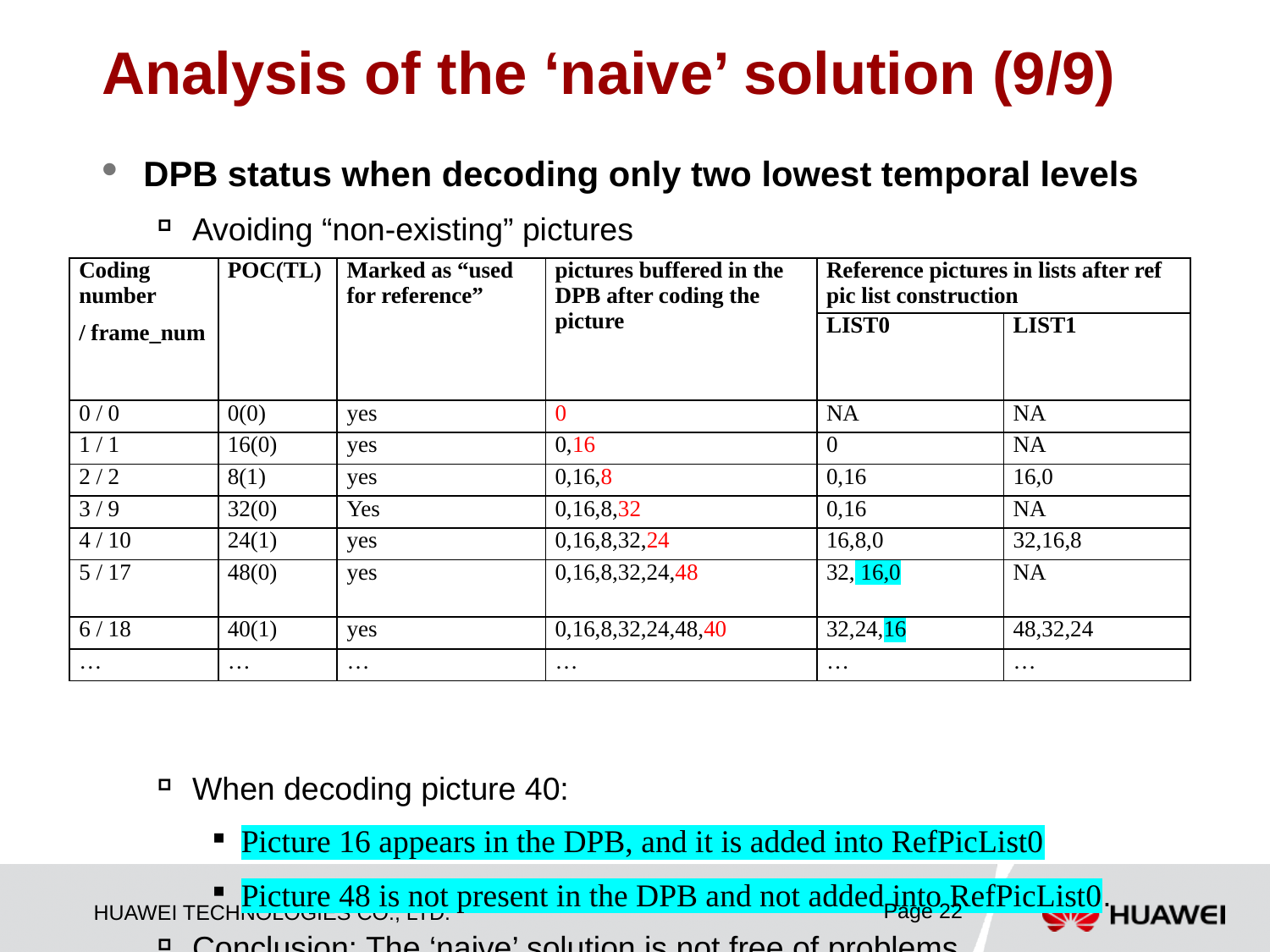

# Analysis of the ‘naive’ solution (9/9)
DPB status when decoding only two lowest temporal levels
Avoiding “non-existing” pictures

When decoding picture 40:
Picture 16 appears in the DPB, and it is added into RefPicList0
Picture 48 is not present in the DPB and not added into RefPicList0.
Conclusion: The ‘naive’ solution is not free of problems

| Coding number / frame\_num | POC(TL) | Marked as “used for reference” | pictures buffered in the DPB after coding the picture | Reference pictures in lists after ref pic list construction |  |
| --- | --- | --- | --- | --- | --- |
|  |  |  |  | LIST0 | LIST1 |
| 0 / 0 | 0(0) | yes | 0 | NA | NA |
| 1 / 1 | 16(0) | yes | 0,16 | 0 | NA |
| 2 / 2 | 8(1) | yes | 0,16,8 | 0,16 | 16,0 |
| 3 / 9 | 32(0) | Yes | 0,16,8,32 | 0,16 | NA |
| 4 / 10 | 24(1) | yes | 0,16,8,32,24 | 16,8,0 | 32,16,8 |
| 5 / 17 | 48(0) | yes | 0,16,8,32,24,48 | 32, 16,0 | NA |
| 6 / 18 | 40(1) | yes | 0,16,8,32,24,48,40 | 32,24,16 | 48,32,24 |
| … | … | … | … | … | … |
Page 22